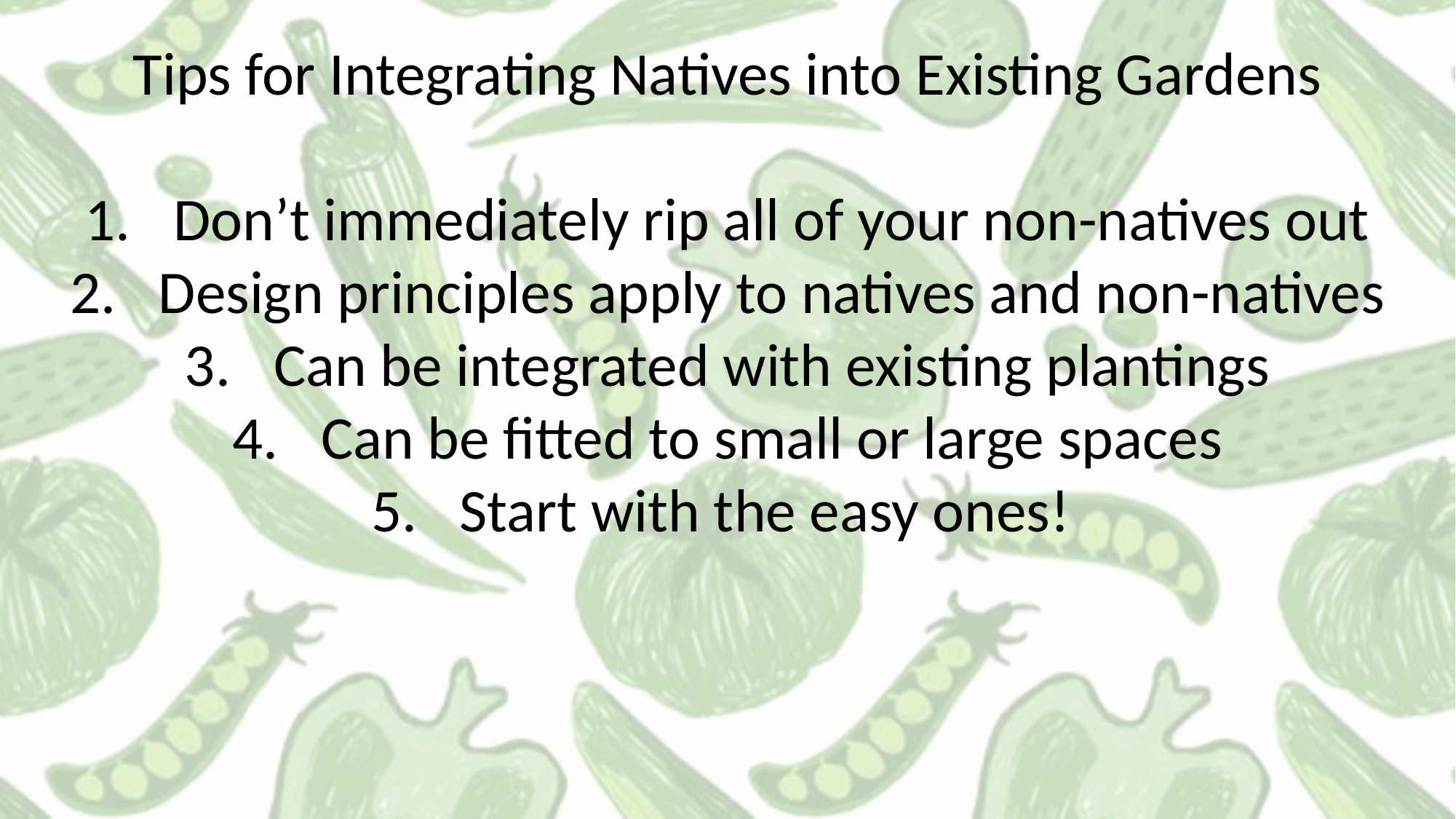

Tips for Integrating Natives into Existing Gardens

Don’t immediately rip all of your non-natives out
Design principles apply to natives and non-natives
Can be integrated with existing plantings
Can be fitted to small or large spaces
Start with the easy ones!